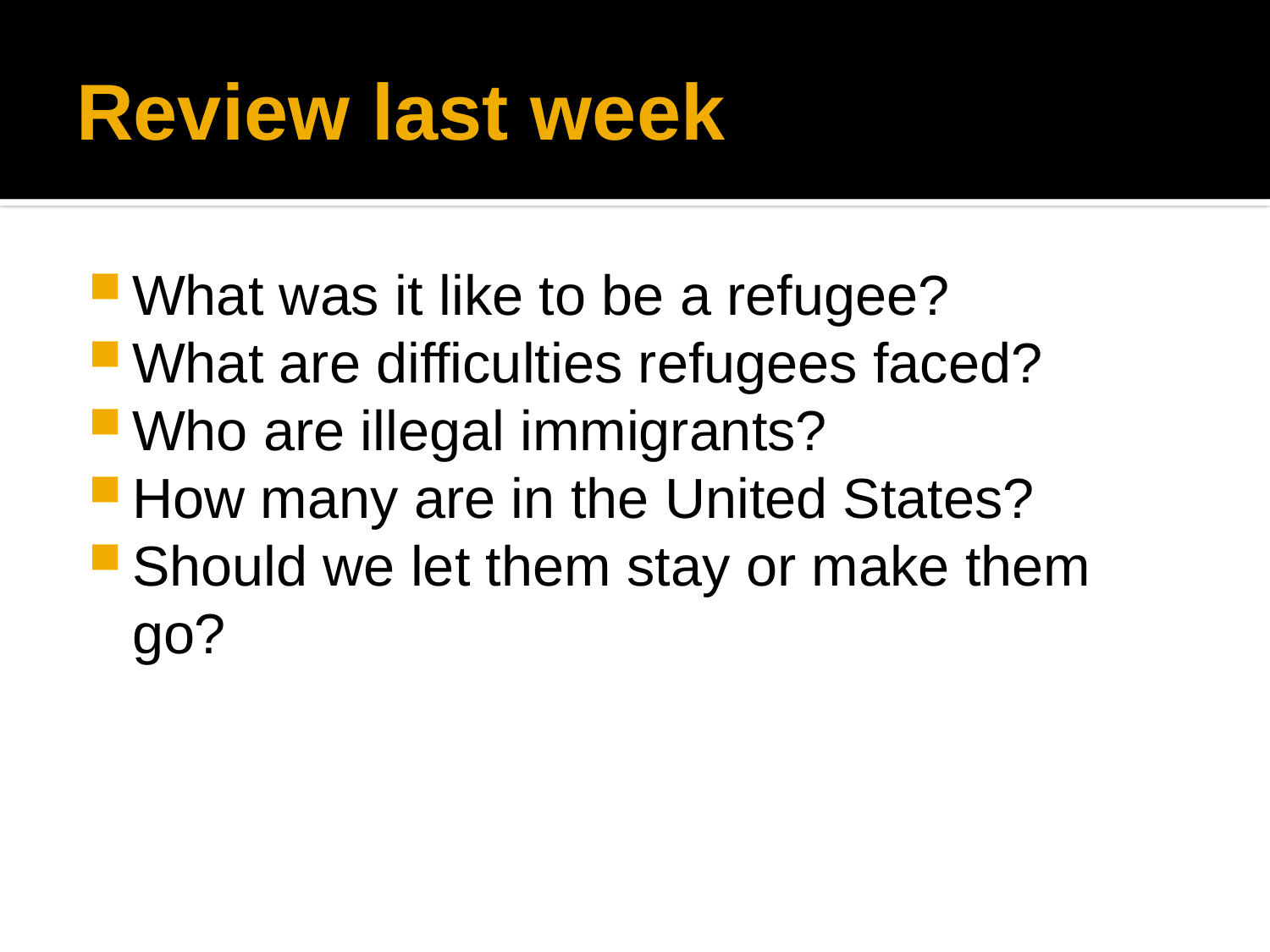

# Review last week
What was it like to be a refugee?
What are difficulties refugees faced?
Who are illegal immigrants?
How many are in the United States?
Should we let them stay or make them go?